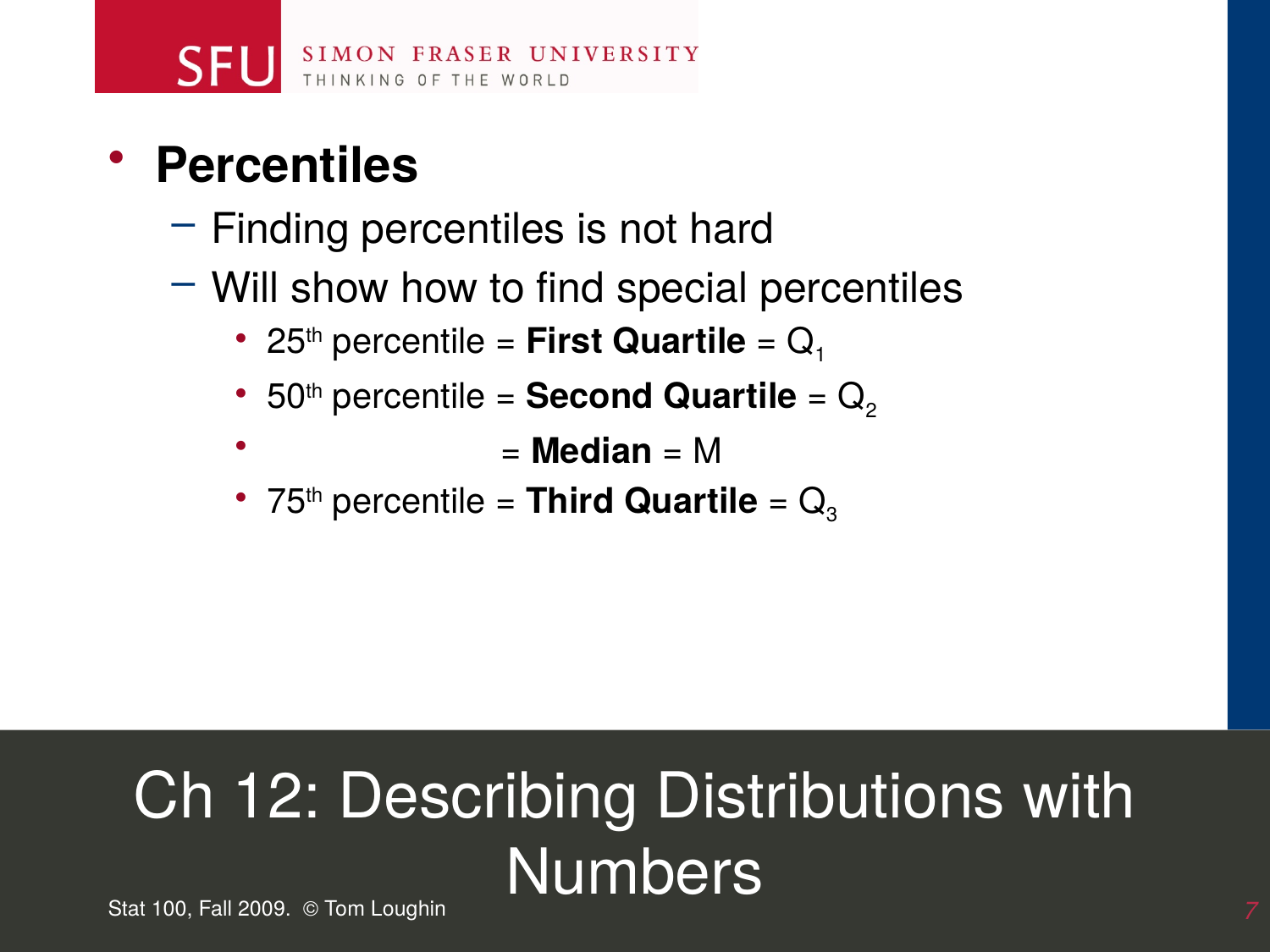

Percentiles
Finding percentiles is not hard
Will show how to find special percentiles
25th percentile = First Quartile = Q1
50th percentile = Second Quartile = Q2
                        = Median = M
75th percentile = Third Quartile = Q3
# Ch 12: Describing Distributions with Numbers
Stat 100, Fall 2009.  © Tom Loughin
7